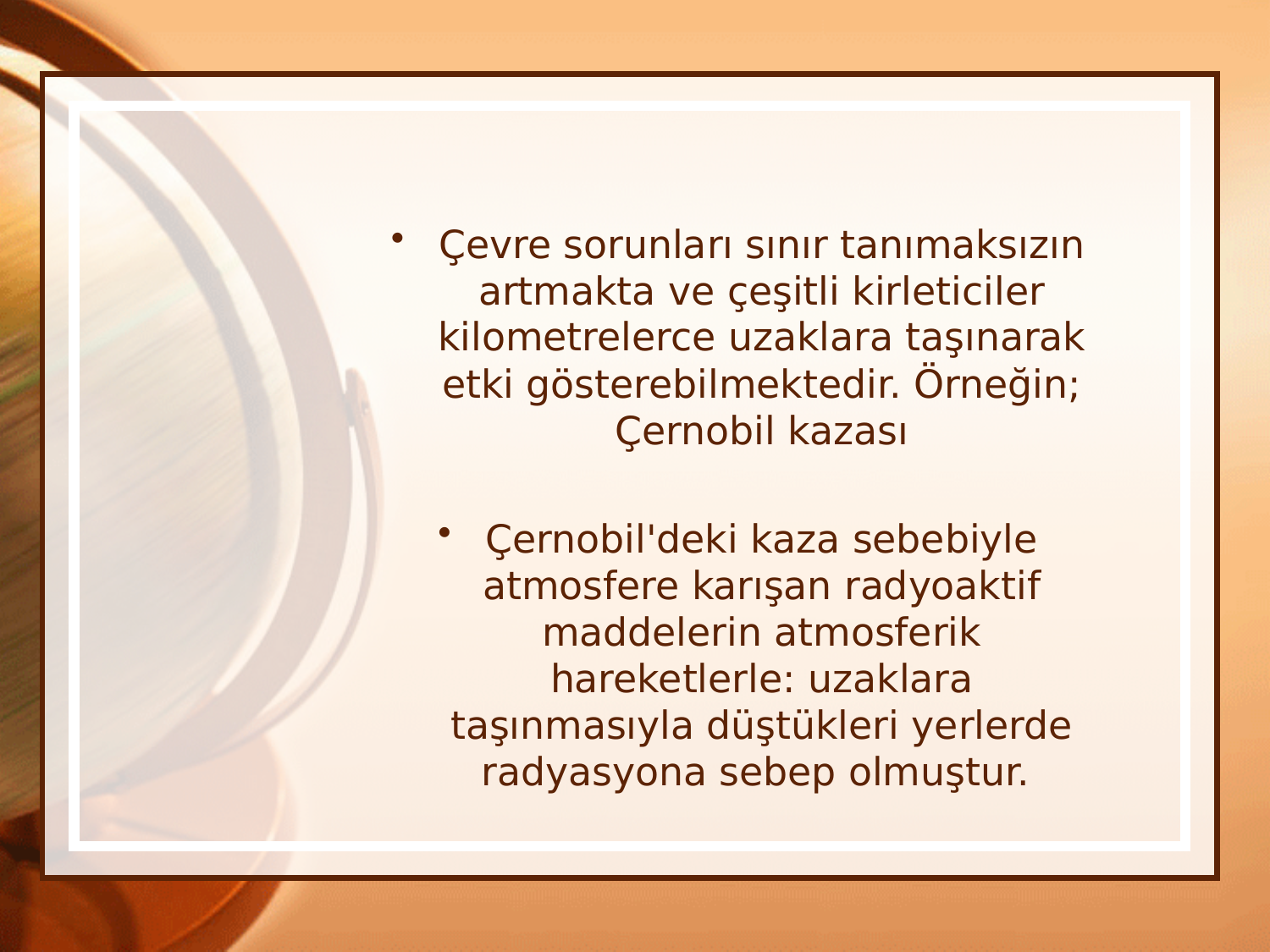

Çevre sorunları sınır tanımaksızın artmakta ve çeşitli kirleticiler kilometrelerce uzaklara taşınarak etki gösterebilmektedir. Örneğin; Çernobil kazası

Çernobil'deki kaza sebebiyle atmosfere karışan radyoaktif maddelerin atmosferik hareketlerle: uzaklara taşınmasıyla düştükleri yerlerde radyasyona sebep olmuştur.